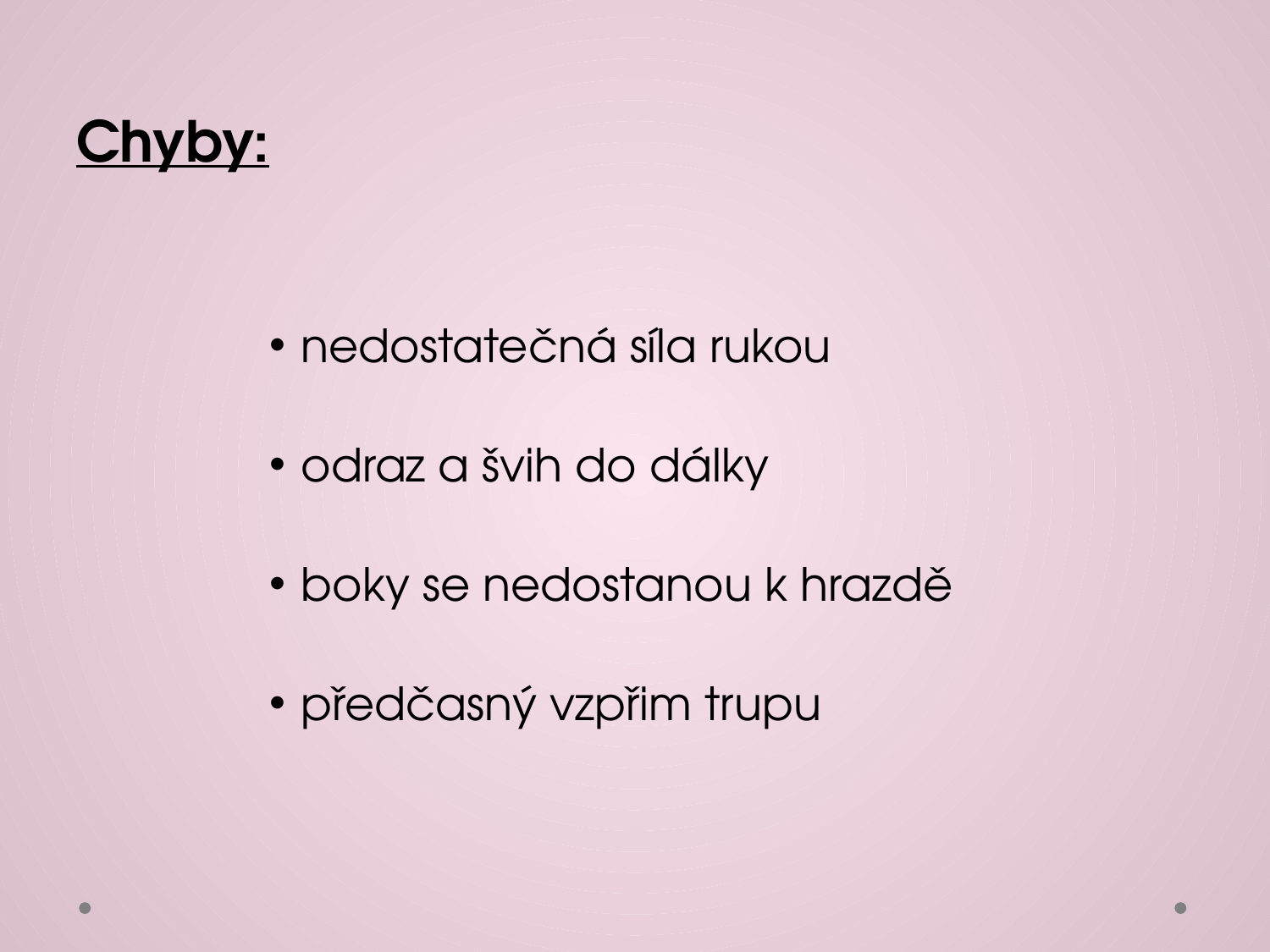

Chyby:

nedostatečná síla rukou
odraz a švih do dálky
boky se nedostanou k hrazdě
předčasný vzpřim trupu